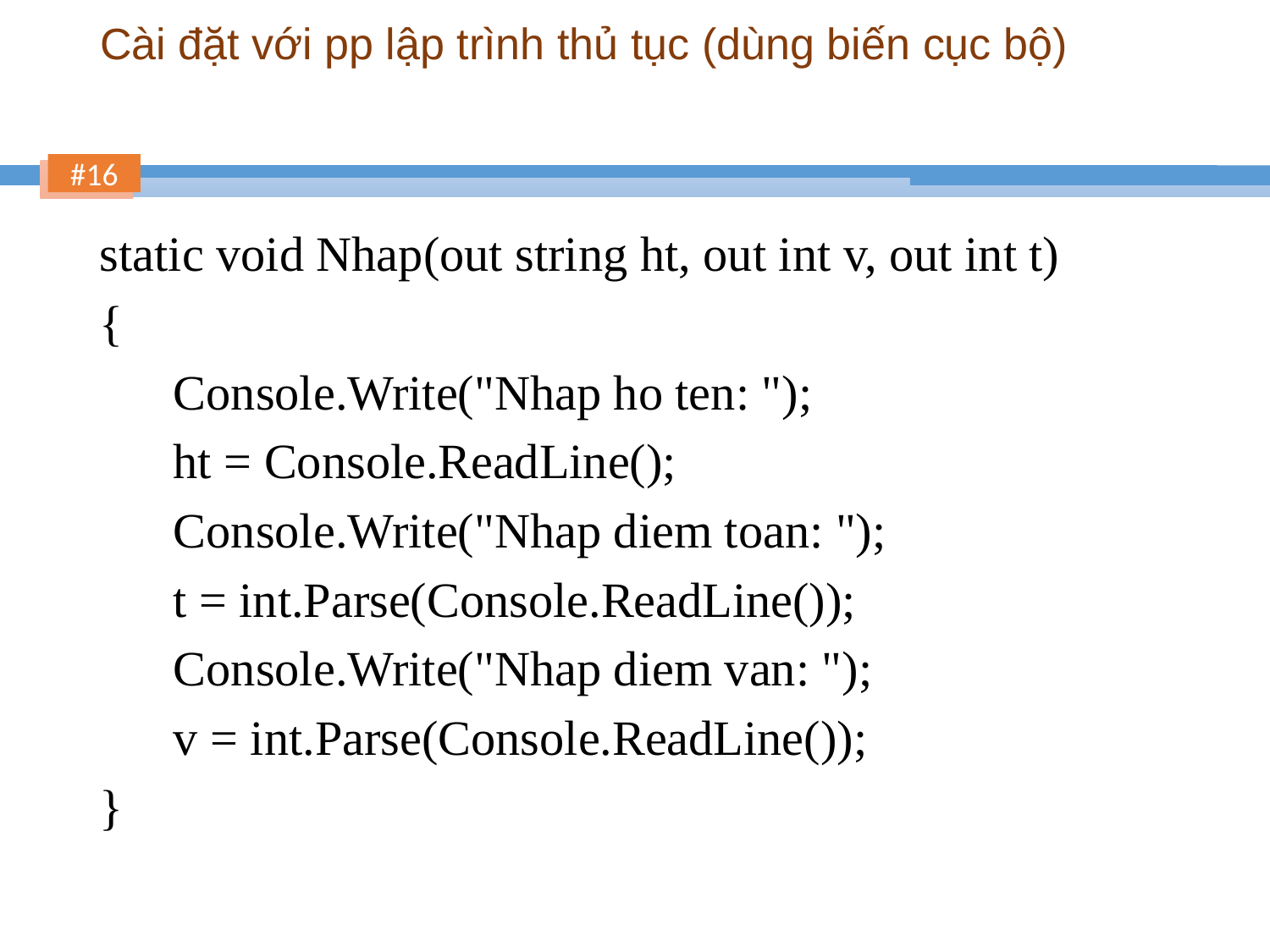

# Cài đặt với pp lập trình thủ tục (dùng biến cục bộ)
static void Nhap(out string ht, out int v, out int t)
{
      Console.Write("Nhap ho ten: ");
      ht = Console.ReadLine();
      Console.Write("Nhap diem toan: ");
      t = int.Parse(Console.ReadLine());
      Console.Write("Nhap diem van: ");
      v = int.Parse(Console.ReadLine());
}
16